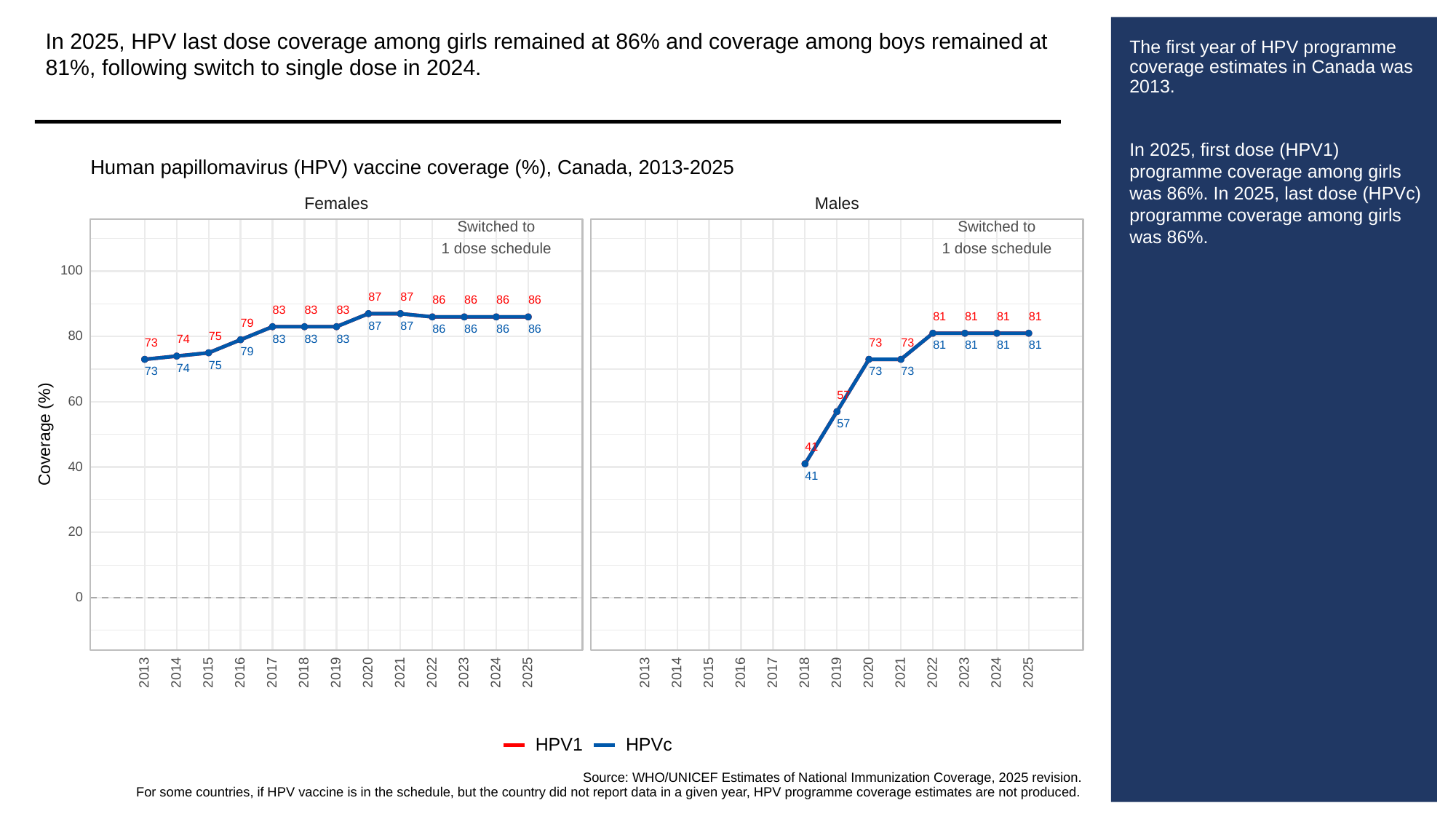

In 2025, HPV last dose coverage among girls remained at 86% and coverage among boys remained at 81%, following switch to single dose in 2024.
# The first year of HPV programme coverage estimates in Canada was 2013.

In 2025, first dose (HPV1) programme coverage among girls was 86%. In 2025, last dose (HPVc) programme coverage among girls was 86%.

Human papillomavirus (HPV) vaccine coverage (%), Canada, 2013-2025
Females
Males

Switched to
Switched to

1 dose schedule
1 dose schedule
100

87
87
86
86
86
86

83
83
83

81
81
81
81

79
87
87

86
86
86
86

80
75

83
83
83
74

73
73
73
81
81
81
81
79

75
74
73
73
73

57
60

57
Coverage (%)

41

40

41

20

0

2013
2023
2013
2023
2014
2015
2016
2017
2018
2019
2020
2021
2022
2024
2025
2014
2015
2016
2017
2018
2019
2020
2021
2022
2024
2025
HPVc
HPV1

Source: WHO/UNICEF Estimates of National Immunization Coverage, 2025 revision.
For some countries, if HPV vaccine is in the schedule, but the country did not report data in a given year, HPV programme coverage estimates are not produced.